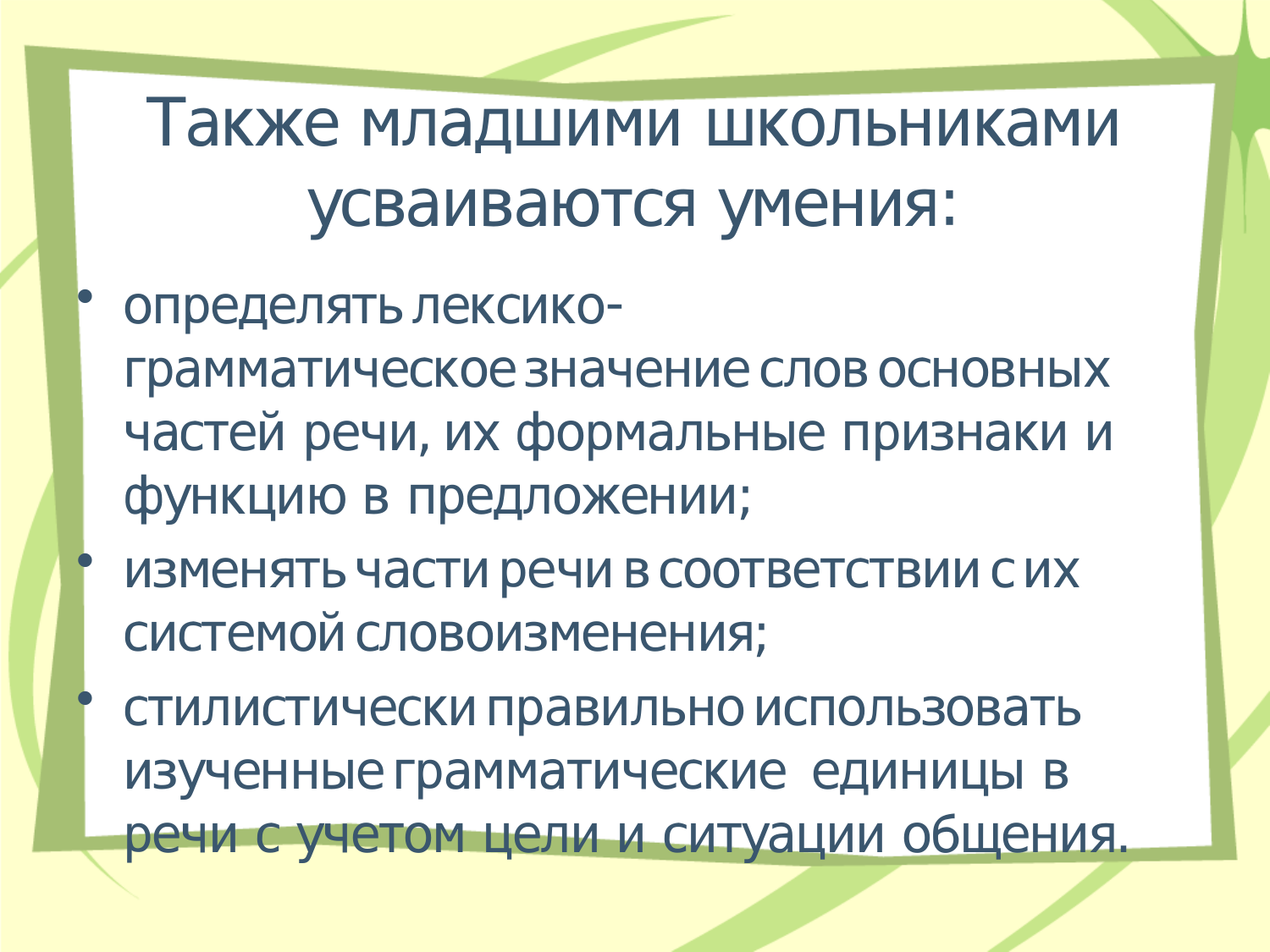

# Также младшими школьниками усваиваются умения:
определять лексико-грамматическое значение слов основных  частей речи, их формальные признаки и функцию в предложении;
изменять части речи в соответствии с их  системой словоизменения;
стилистически правильно использовать  изученные грамматические  единицы в речи с учетом цели и ситуации общения.